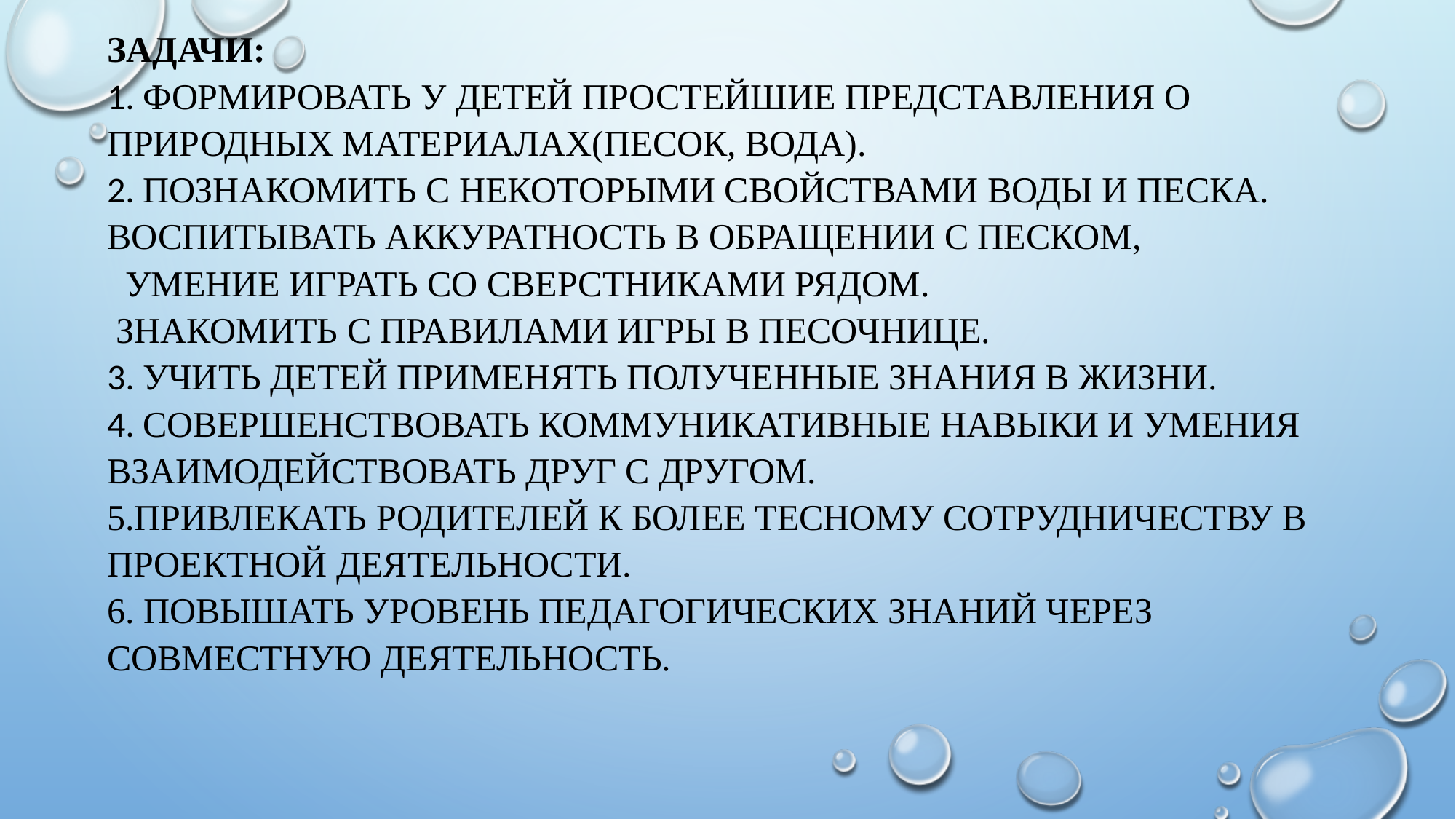

# Задачи: 1. Формировать у детей простейшие представления о      природных материалах(песок, вода). 2. Познакомить с некоторыми свойствами воды и песка. воспитывать аккуратность в обращении с песком, умение играть со сверстниками рядом. Знакомить с правилами игры в песочнице. 3. Учить детей применять полученные знания в жизни. 4. Совершенствовать коммуникативные навыки и умения взаимодействовать друг с другом. 5.Привлекать родителей к более тесному сотрудничеству в проектной деятельности. 6. Повышать уровень педагогических знаний через совместную деятельность.